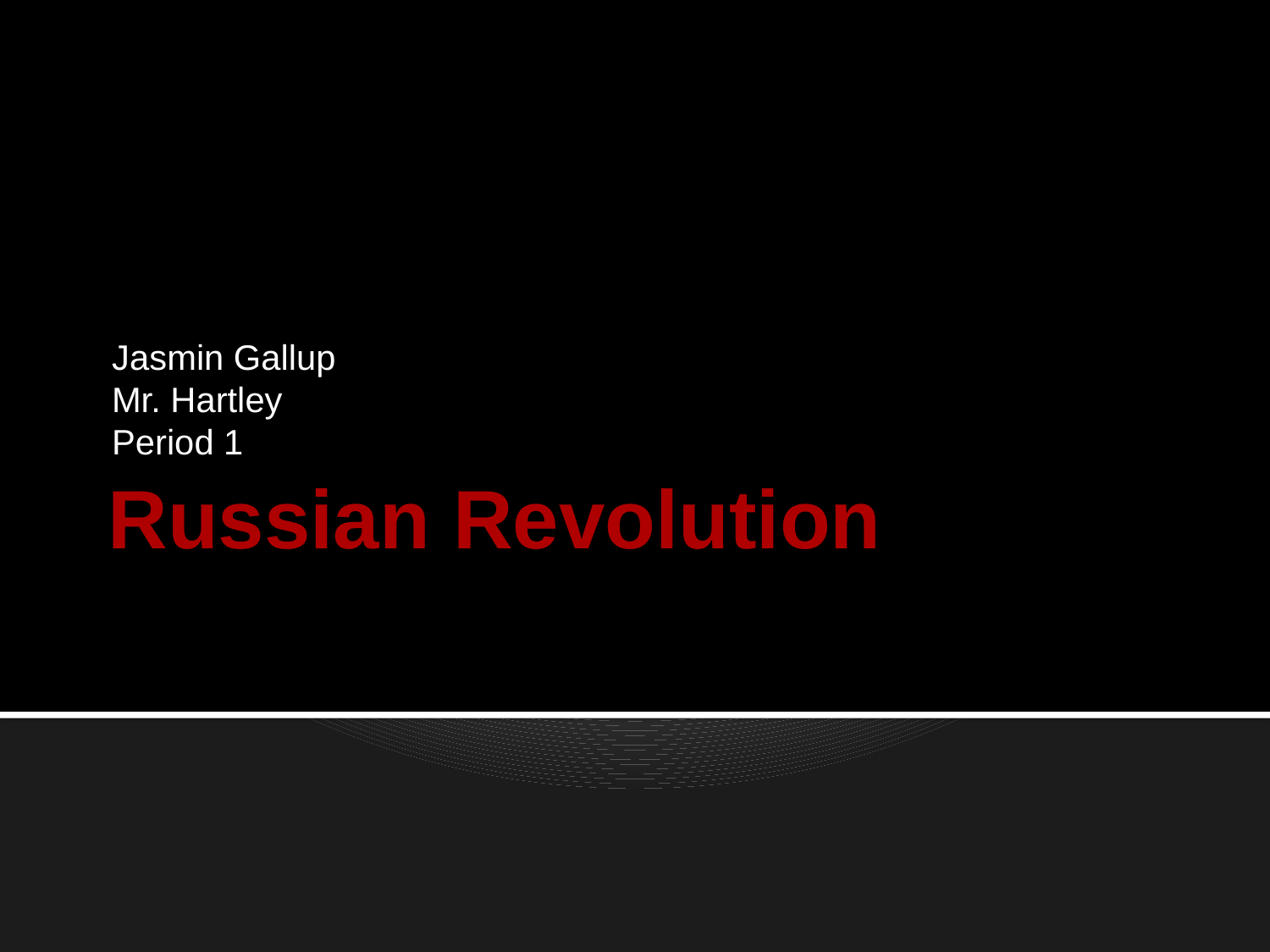

Jasmin Gallup
Mr. Hartley
Period 1
# Russian Revolution